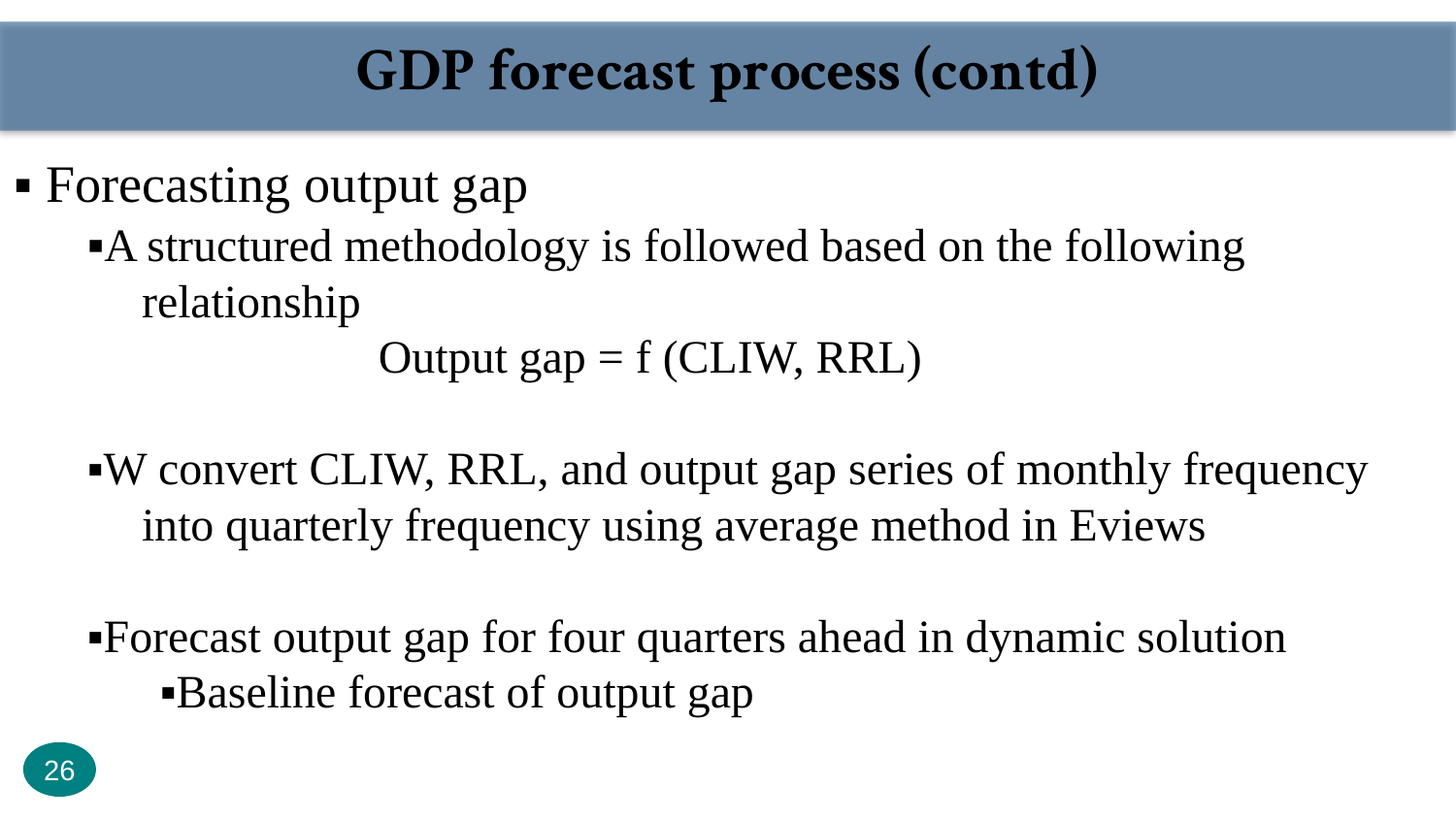

GDP forecast process (contd)
▪ Forecasting output gap
▪A structured methodology is followed based on the following relationship
		Output gap = f (CLIW, RRL)

▪W convert CLIW, RRL, and output gap series of monthly frequency into quarterly frequency using average method in Eviews

▪Forecast output gap for four quarters ahead in dynamic solution
▪Baseline forecast of output gap

26